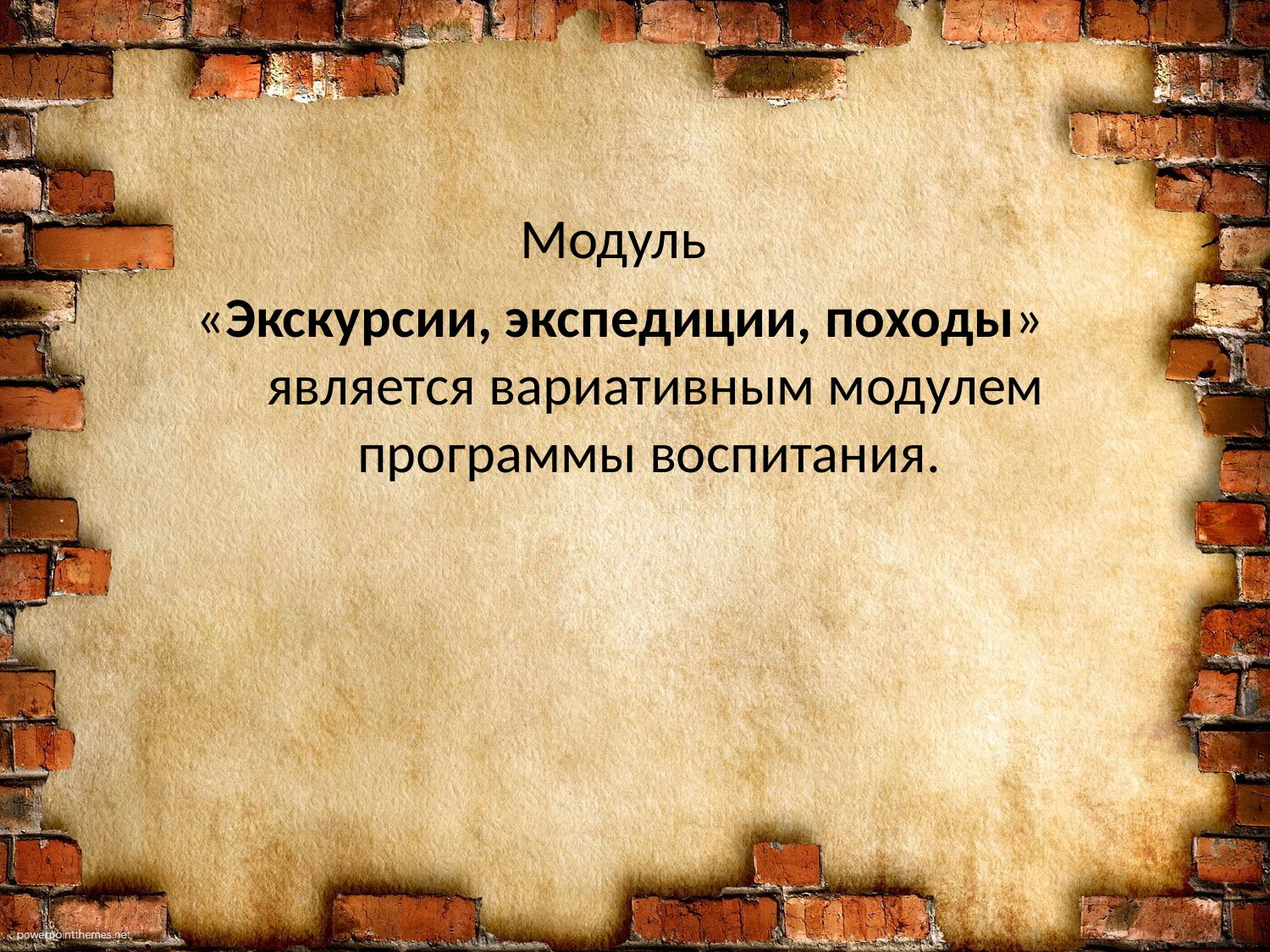

Модуль
«Экскурсии, экспедиции, походы» является вариативным модулем программы воспитания.